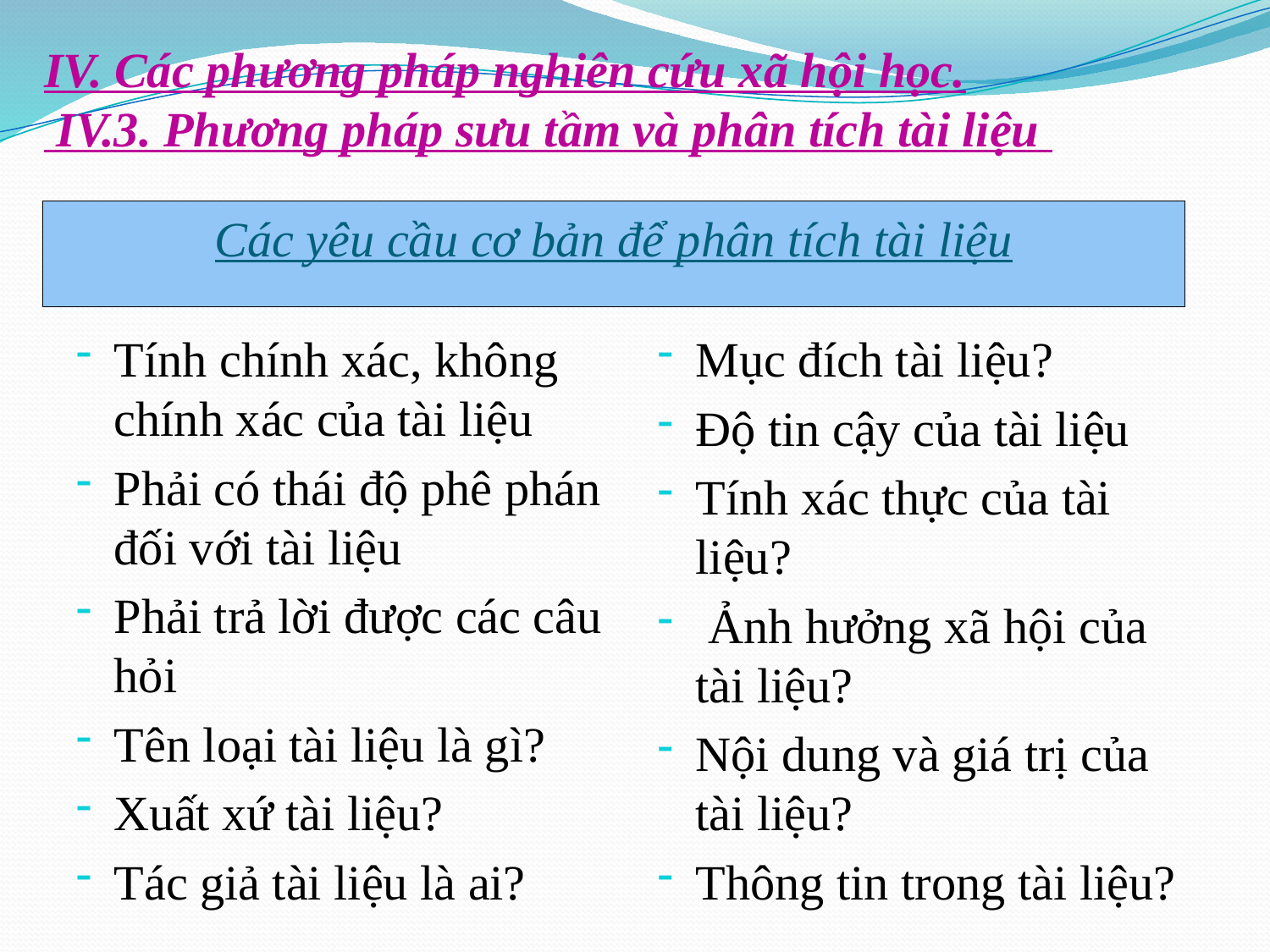

IV. Các phương pháp nghiên cứu xã hội học.
 IV.3. Phương pháp sưu tầm và phân tích tài liệu
# Các yêu cầu cơ bản để phân tích tài liệu
Tính chính xác, không chính xác của tài liệu
Phải có thái độ phê phán đối với tài liệu
Phải trả lời được các câu hỏi
Tên loại tài liệu là gì?
Xuất xứ tài liệu?
Tác giả tài liệu là ai?

Mục đích tài liệu?
Độ tin cậy của tài liệu
Tính xác thực của tài liệu?
 Ảnh hưởng xã hội của tài liệu?
Nội dung và giá trị của tài liệu?
Thông tin trong tài liệu?